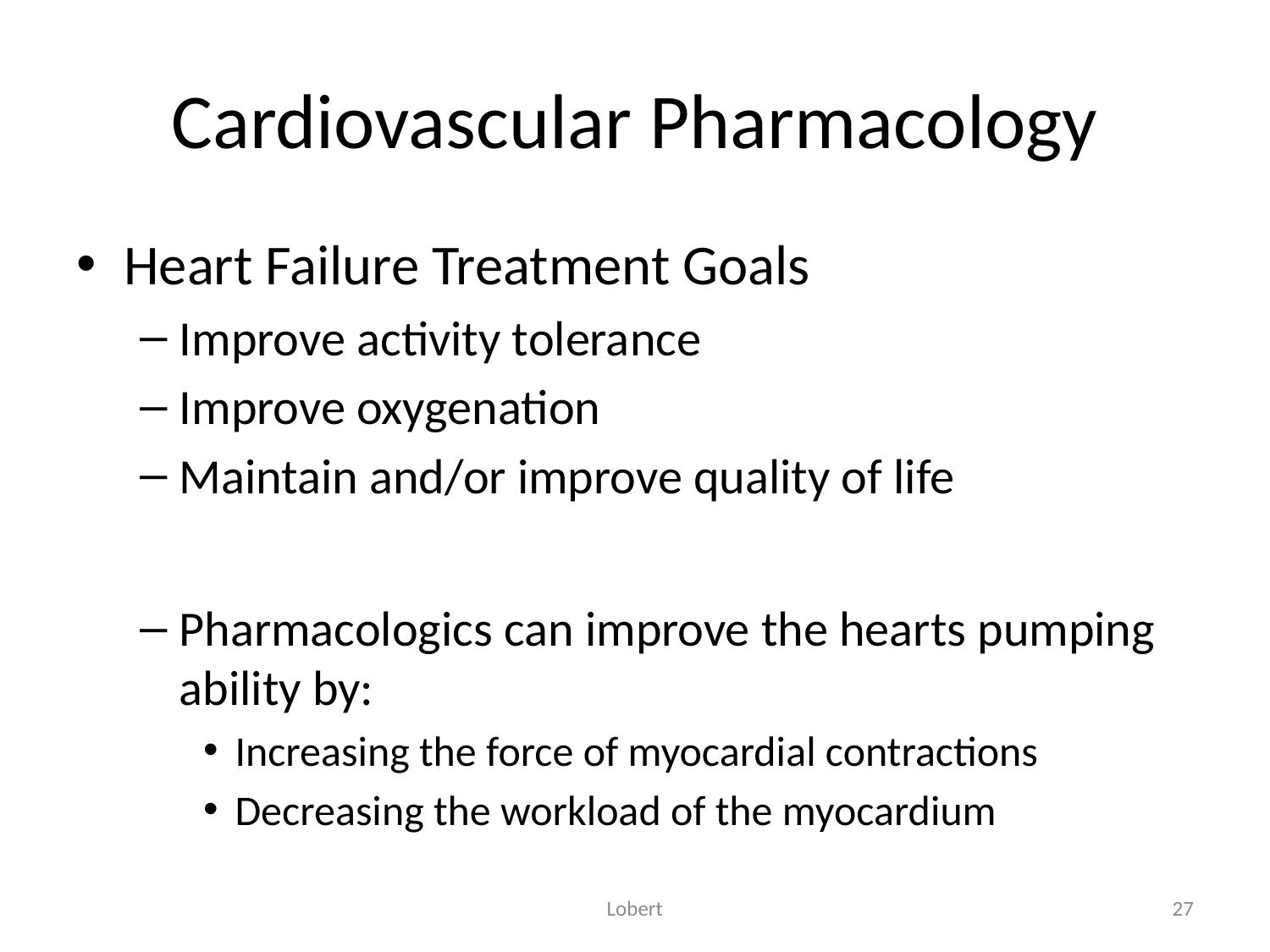

# Cardiovascular Pharmacology
Heart Failure Treatment Goals
Improve activity tolerance
Improve oxygenation
Maintain and/or improve quality of life

Pharmacologics can improve the hearts pumping ability by:
Increasing the force of myocardial contractions
Decreasing the workload of the myocardium

Lobert
27